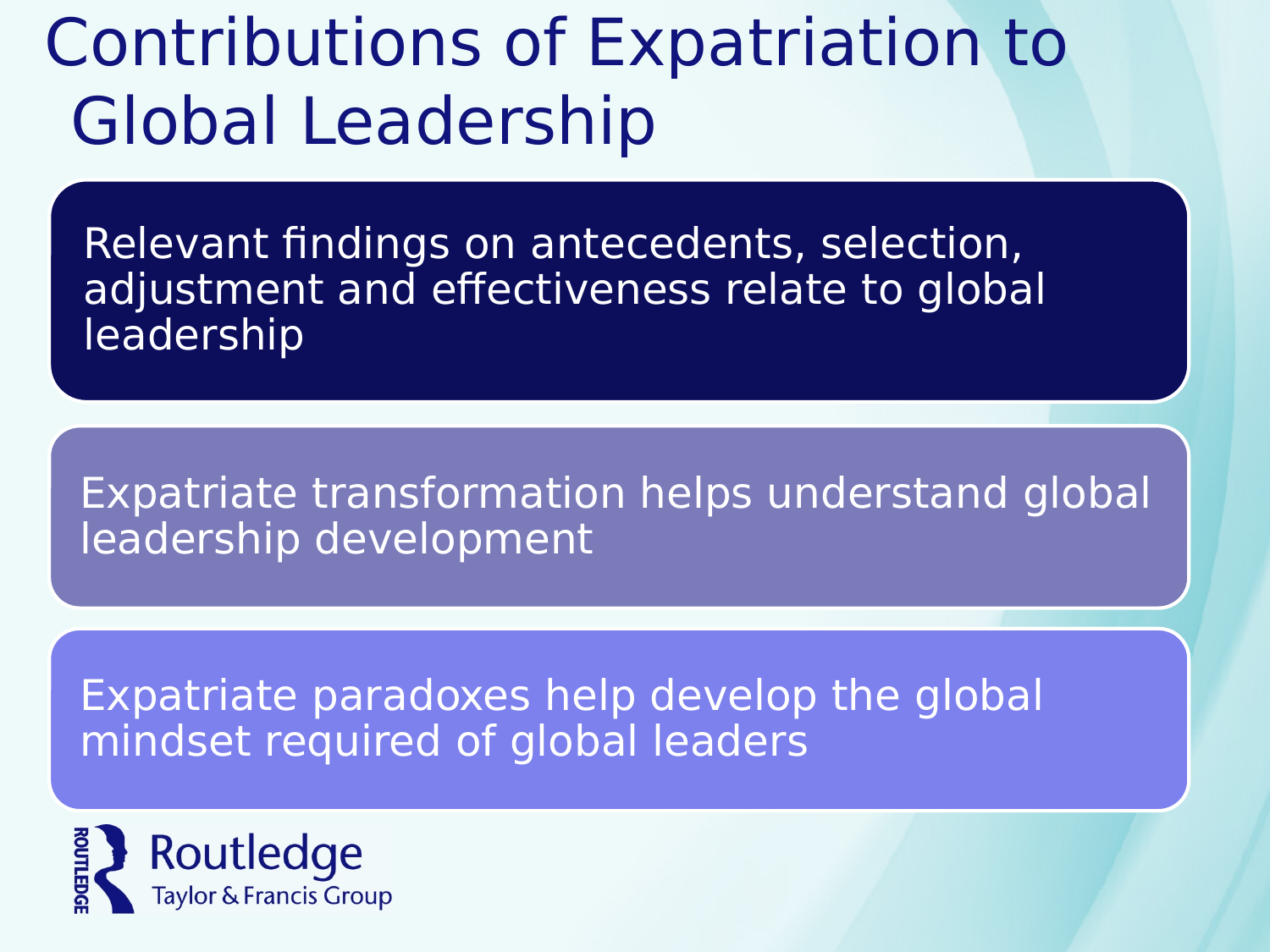

# Contributions of Expatriation to Global Leadership
Relevant findings on antecedents, selection, adjustment and effectiveness relate to global leadership
Expatriate transformation helps understand global leadership development
Expatriate paradoxes help develop the global mindset required of global leaders